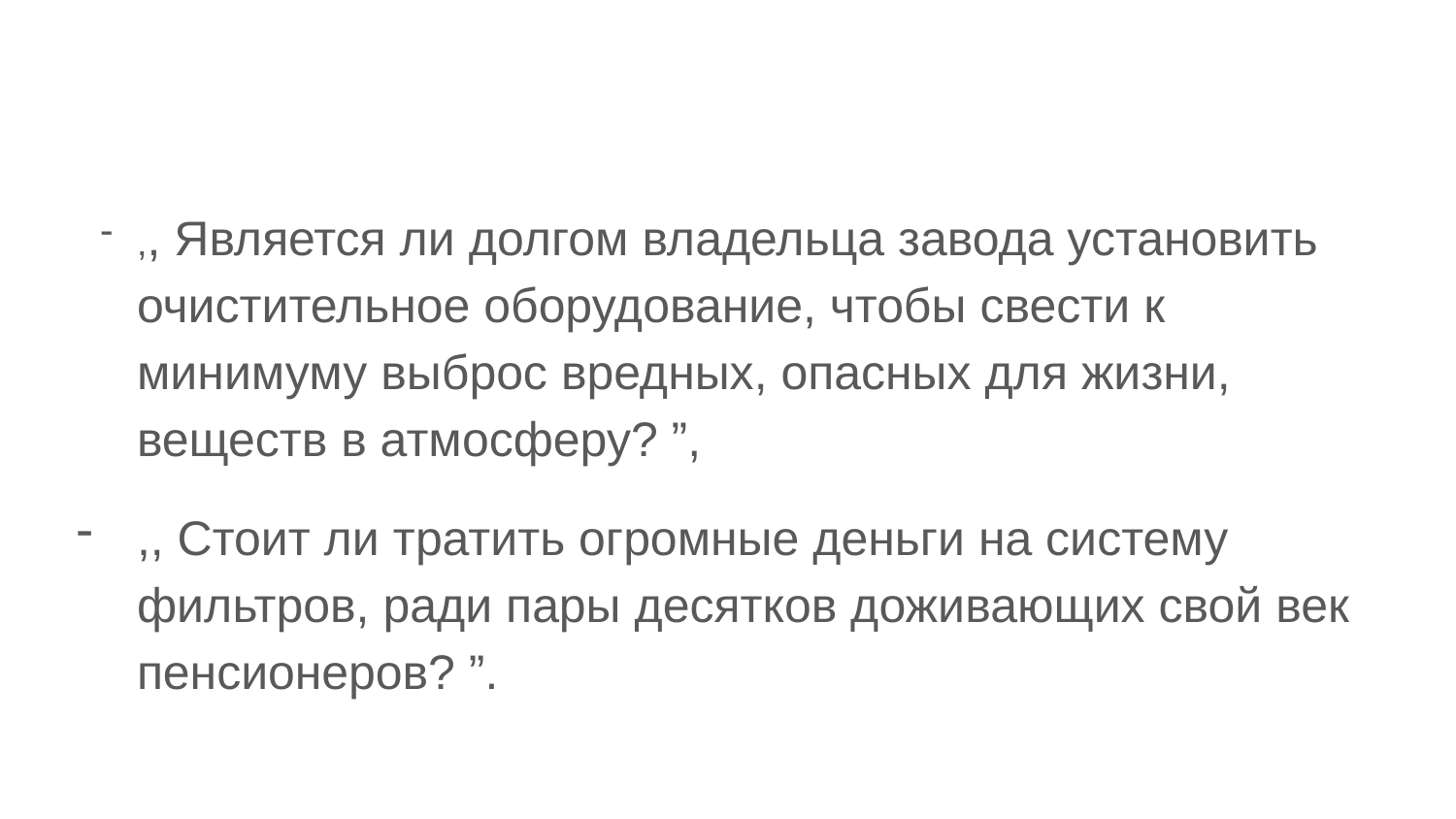

#
,, Является ли долгом владельца завода установить очистительное оборудование, чтобы свести к минимуму выброс вредных, опасных для жизни, веществ в атмосферу? ”,
,, Стоит ли тратить огромные деньги на систему фильтров, ради пары десятков доживающих свой век пенсионеров? ”.